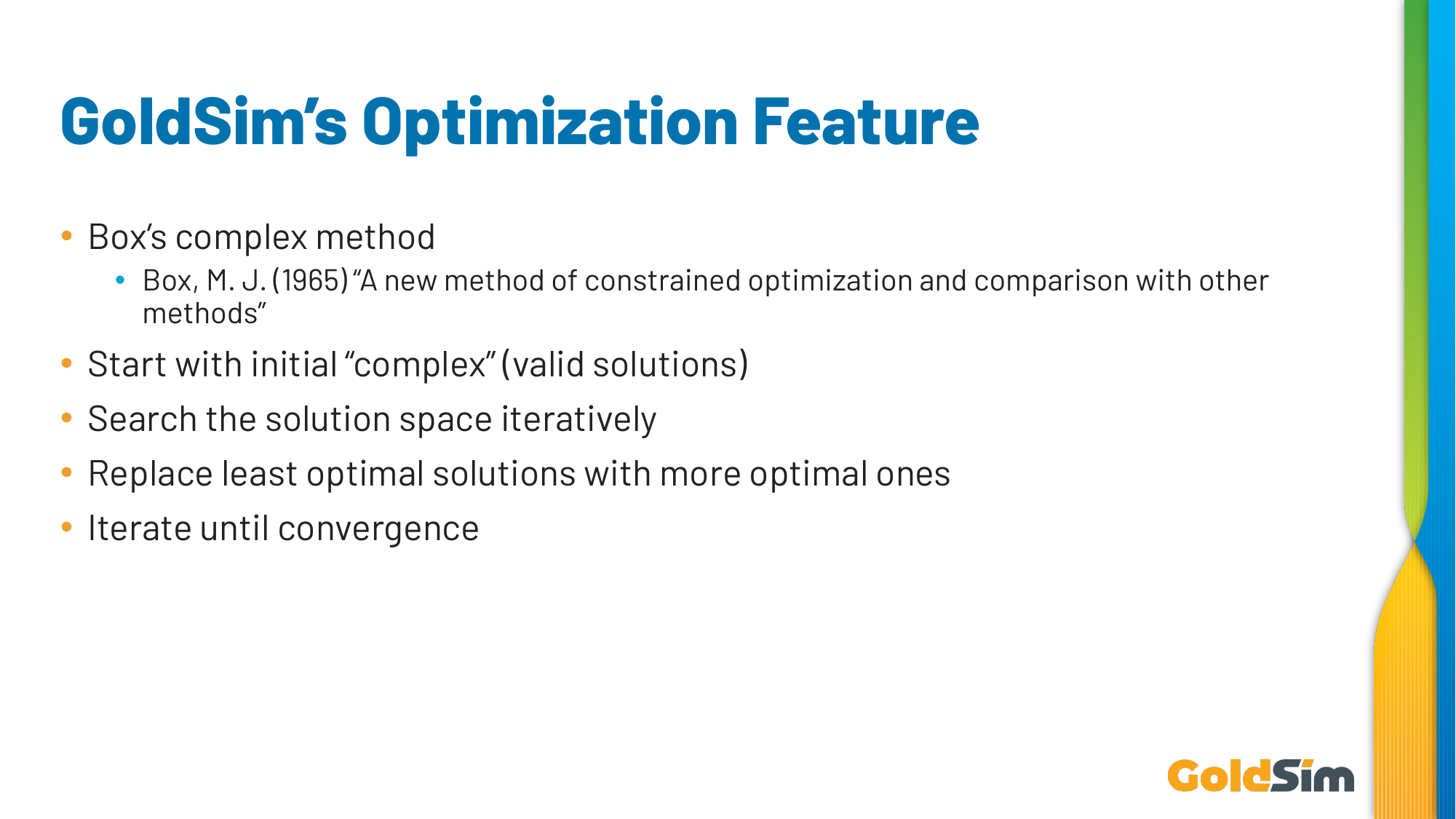

# GoldSim’s Optimization Feature
Box’s complex method
Box, M. J. (1965) “A new method of constrained optimization and comparison with other methods”
Start with initial “complex” (valid solutions)
Search the solution space iteratively
Replace least optimal solutions with more optimal ones
Iterate until convergence